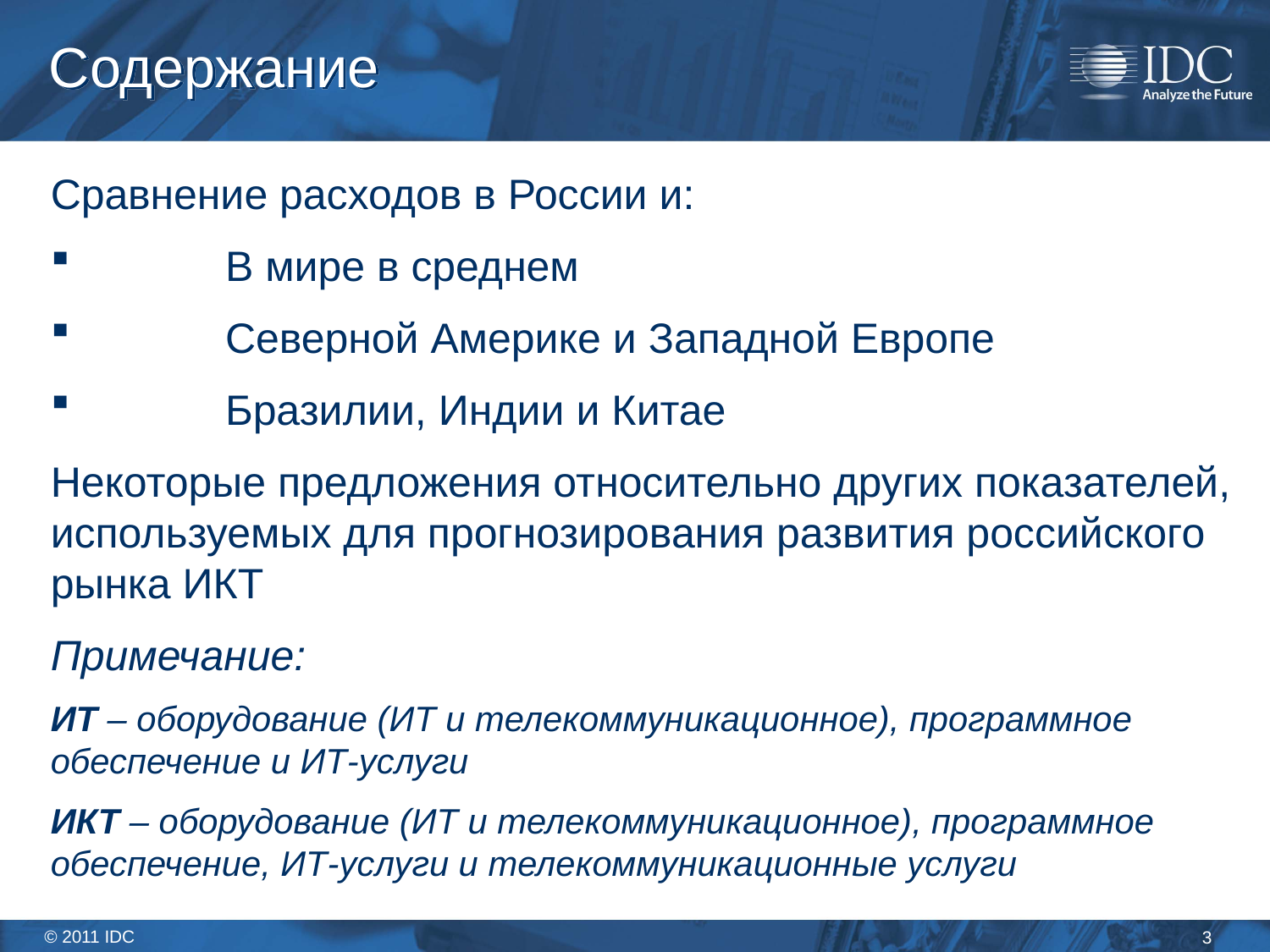

# Содержание
Сравнение расходов в России и:
	В мире в среднем
	Северной Америке и Западной Европе
	Бразилии, Индии и Китае
Некоторые предложения относительно других показателей, используемых для прогнозирования развития российского рынка ИКТ
Примечание:
ИТ – оборудование (ИТ и телекоммуникационное), программное обеспечение и ИТ-услуги
ИКТ – оборудование (ИТ и телекоммуникационное), программное обеспечение, ИТ-услуги и телекоммуникационные услуги